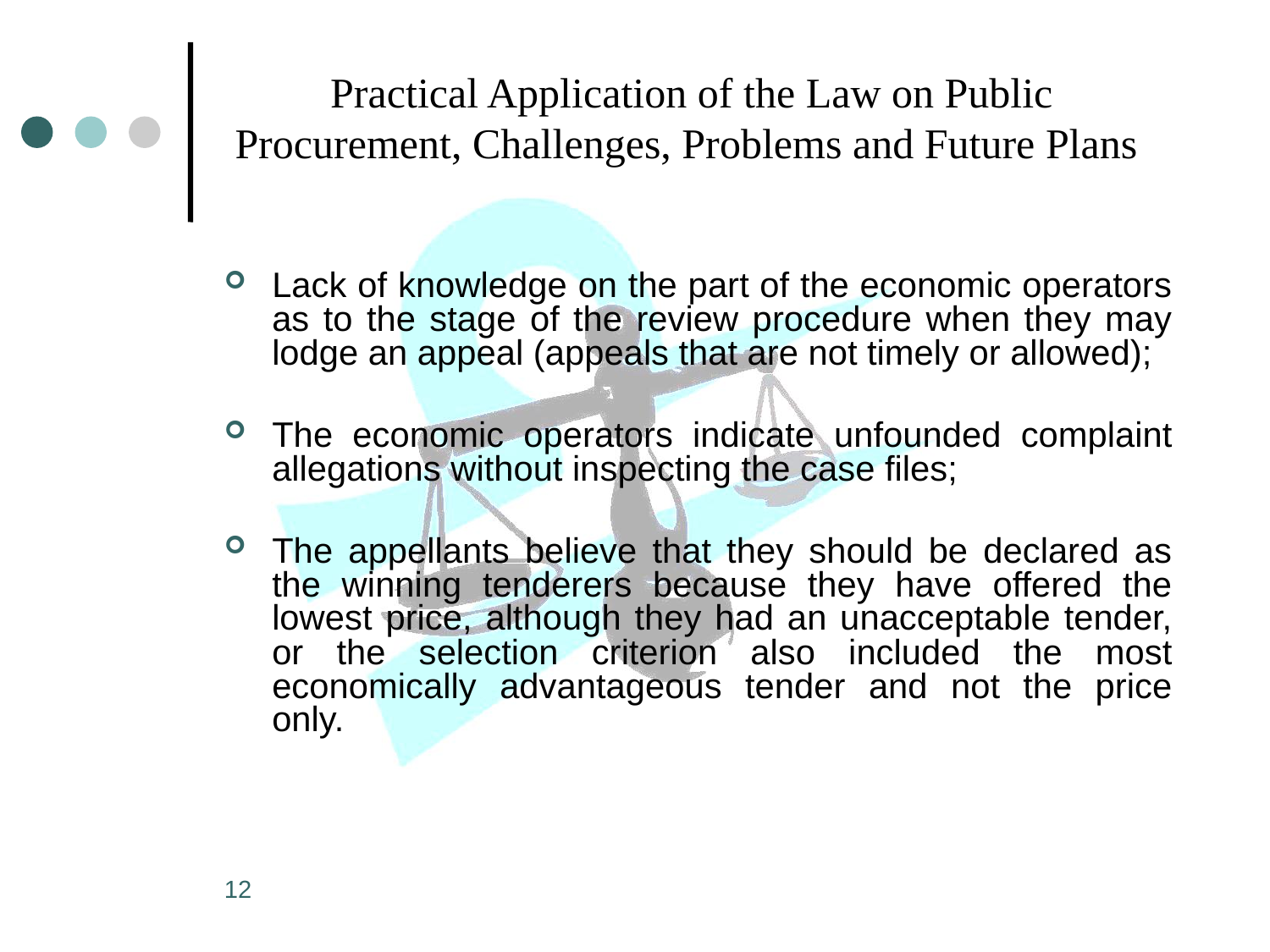

# Practical Application of the Law on Public Procurement, Challenges, Problems and Future Plans
Lack of knowledge on the part of the economic operators as to the stage of the review procedure when they may lodge an appeal (appeals that are not timely or allowed);

The economic operators indicate unfounded complaint allegations without inspecting the case files;

The appellants believe that they should be declared as the winning tenderers because they have offered the lowest price, although they had an unacceptable tender, or the selection criterion also included the most economically advantageous tender and not the price only.

12